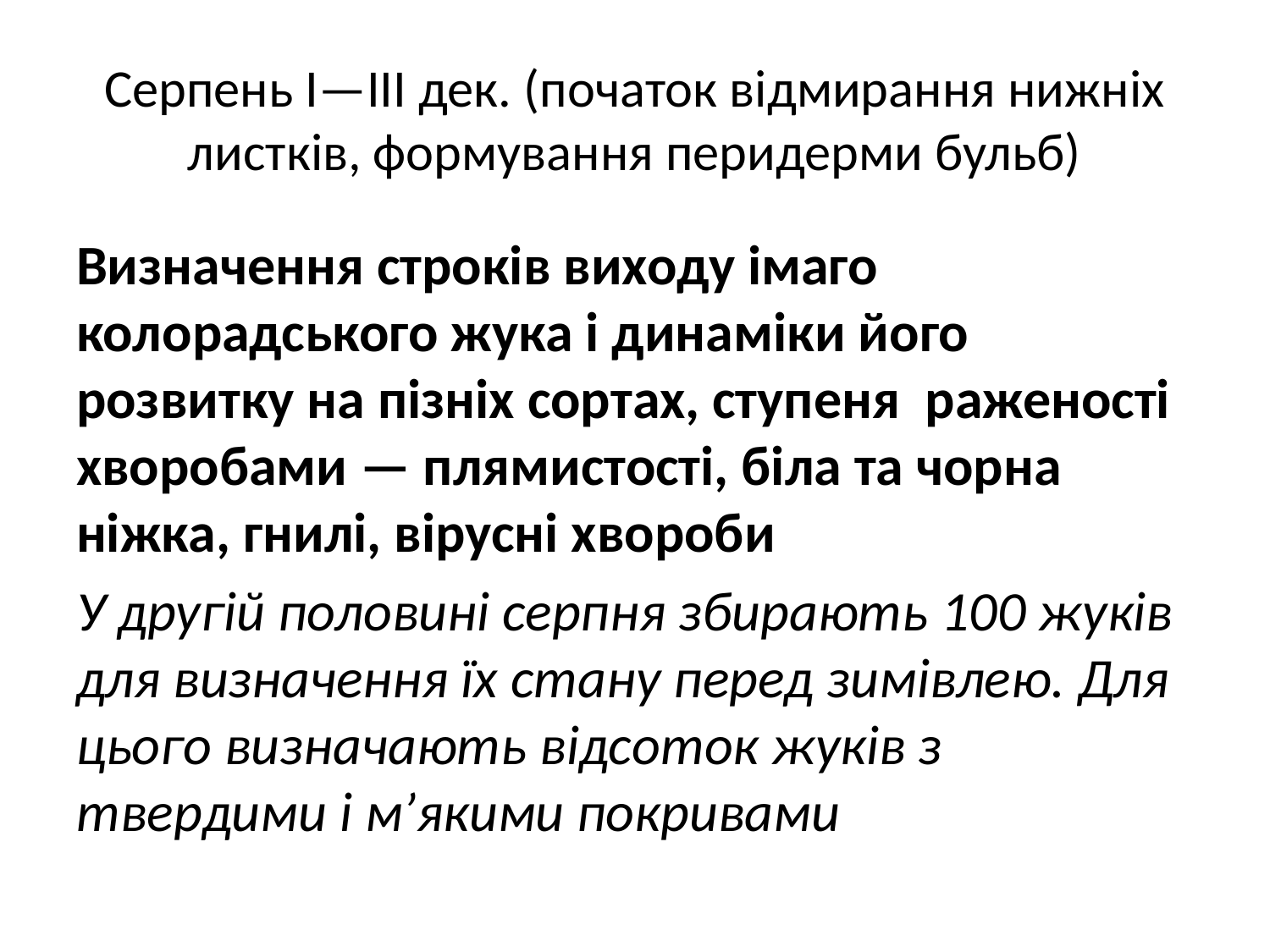

# Серпень І—III дек. (початок відмирання нижніх листків, формування перидерми бульб)
Визначення строків виходу імаго колорадського жука і динаміки його розвитку на пізніх сортах, ступеня  раженості хворобами — плямистості, біла та чорна ніжка, гнилі, вірусні хвороби
У другій половині серпня збирають 100 жуків для визначення їх стану перед зимівлею. Для цього визначають відсоток жуків з твердими і м’якими покривами